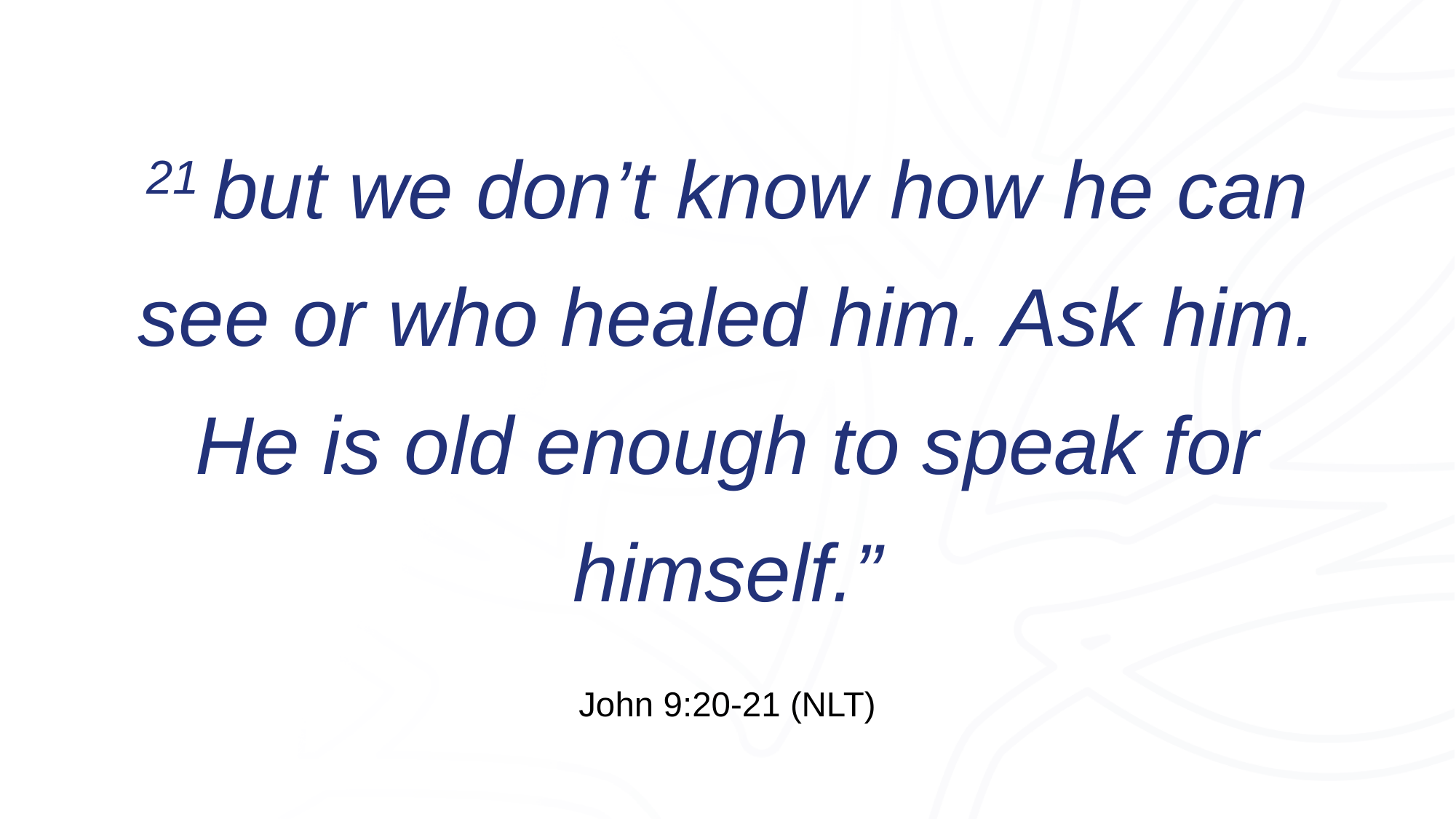

# 21 but we don’t know how he can see or who healed him. Ask him. He is old enough to speak for himself.”
John 9:20-21 (NLT)